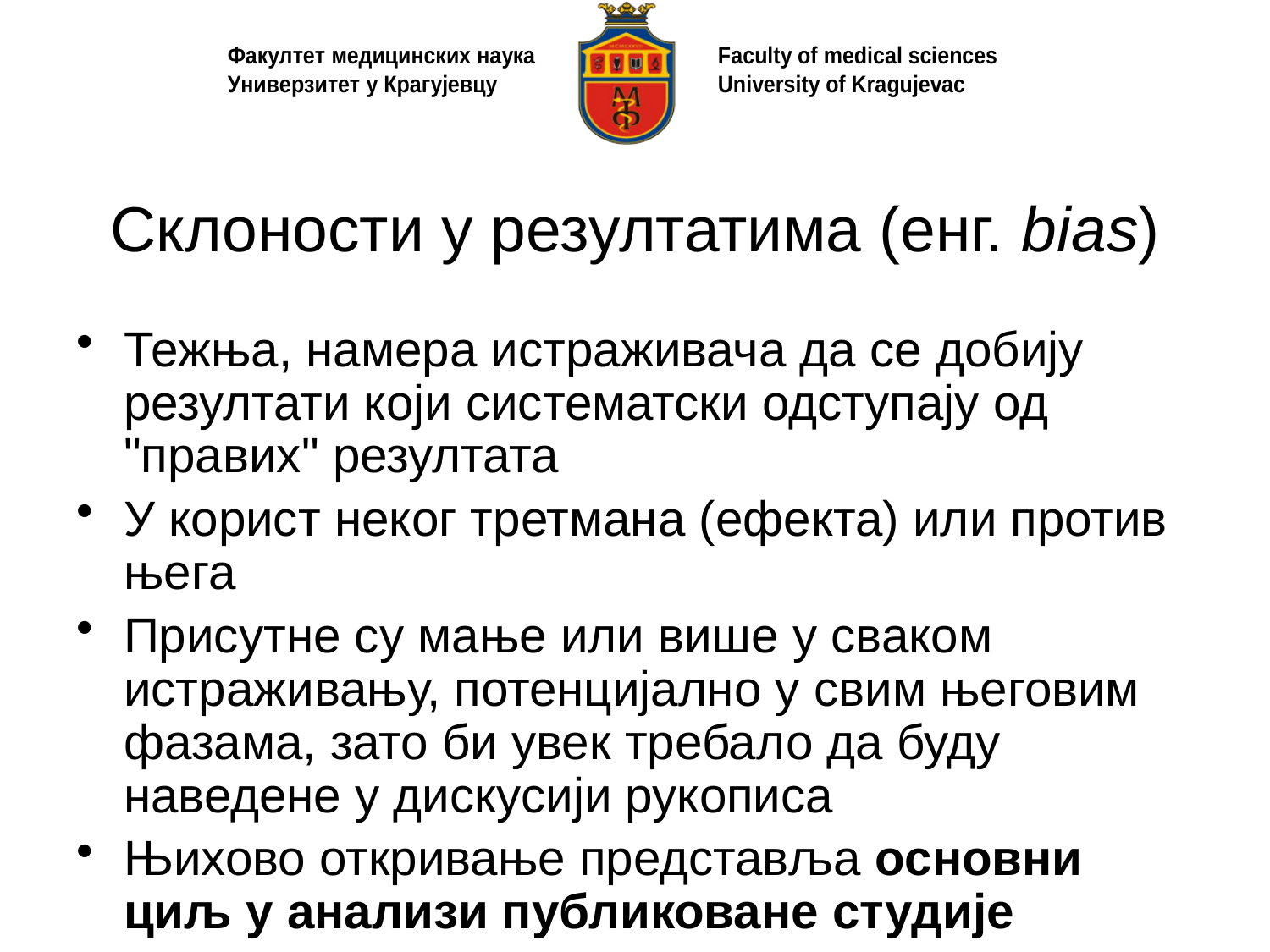

# Склоности у резултатима (енг. bias)
Тежња, намера истраживача да се добију резултати који систематски одступају од "правих" резултата
У корист неког третмана (ефекта) или против њега
Присутне су мање или више у сваком истраживању, потенцијално у свим његовим фазама, зато би увек требало да буду наведене у дискусији рукописа
Њихово откривање представља основни циљ у анализи публиковане студије